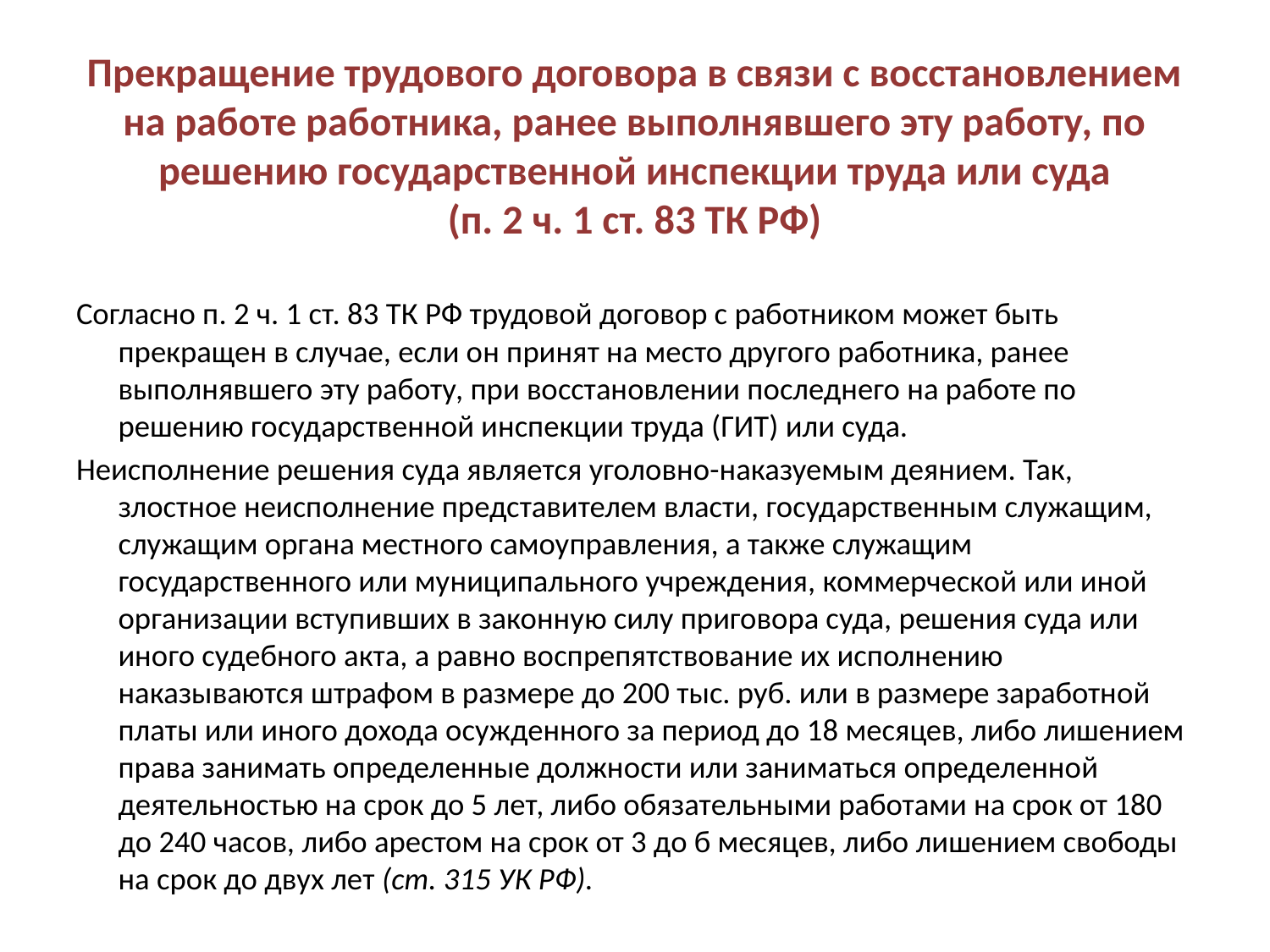

# Прекращение трудового договора в связи с восстановлением на работе работника, ранее выполнявшего эту работу, по решению государственной инспекции труда или суда (п. 2 ч. 1 ст. 83 ТК РФ)
Согласно п. 2 ч. 1 ст. 83 ТК РФ трудовой договор с работником может быть прекращен в случае, если он принят на место другого работника, ранее выполнявшего эту работу, при восстановлении последнего на работе по решению государственной инспекции труда (ГИТ) или суда.
Неисполнение решения суда является уголовно-наказуемым деянием. Так, злостное неисполнение представителем власти, государственным служащим, служащим органа местного самоуправления, а также служащим государственного или муниципального учреждения, коммерческой или иной организации вступивших в законную силу приговора суда, решения суда или иного судебного акта, а равно воспрепятствование их исполнению наказываются штрафом в размере до 200 тыс. руб. или в размере заработной платы или иного дохода осужденного за период до 18 месяцев, либо лишением права занимать определенные должности или заниматься определенной деятельностью на срок до 5 лет, либо обязательными работами на срок от 180 до 240 часов, либо арестом на срок от 3 до б месяцев, либо лишением свободы на срок до двух лет (ст. 315 УК РФ).